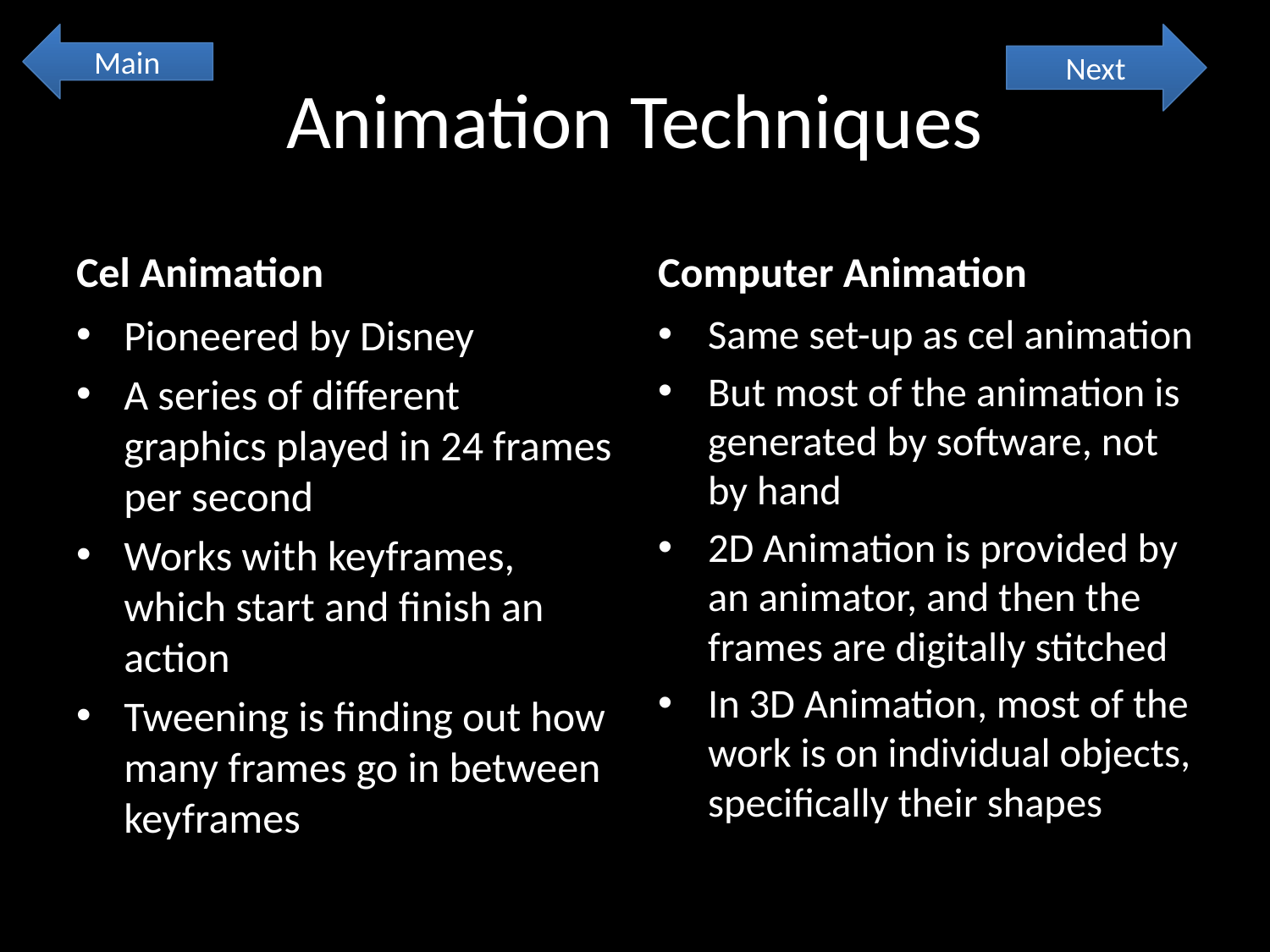

Main
Next
# Animation Techniques
Cel Animation
Computer Animation
Pioneered by Disney
A series of different graphics played in 24 frames per second
Works with keyframes, which start and finish an action
Tweening is finding out how many frames go in between keyframes
Same set-up as cel animation
But most of the animation is generated by software, not by hand
2D Animation is provided by an animator, and then the frames are digitally stitched
In 3D Animation, most of the work is on individual objects, specifically their shapes